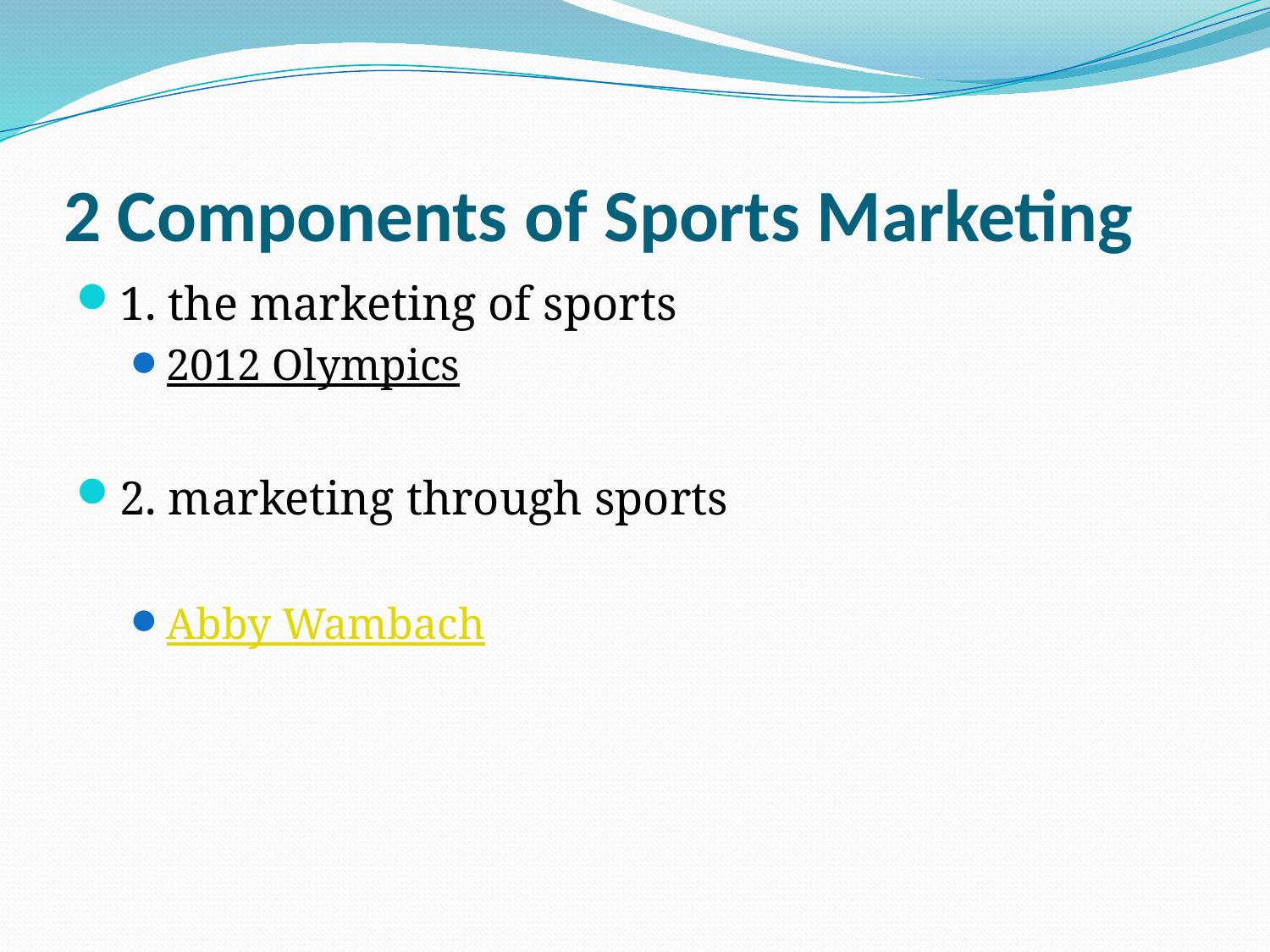

# 2 Components of Sports Marketing
1. the marketing of sports
2012 Olympics

2. marketing through sports

Abby Wambach